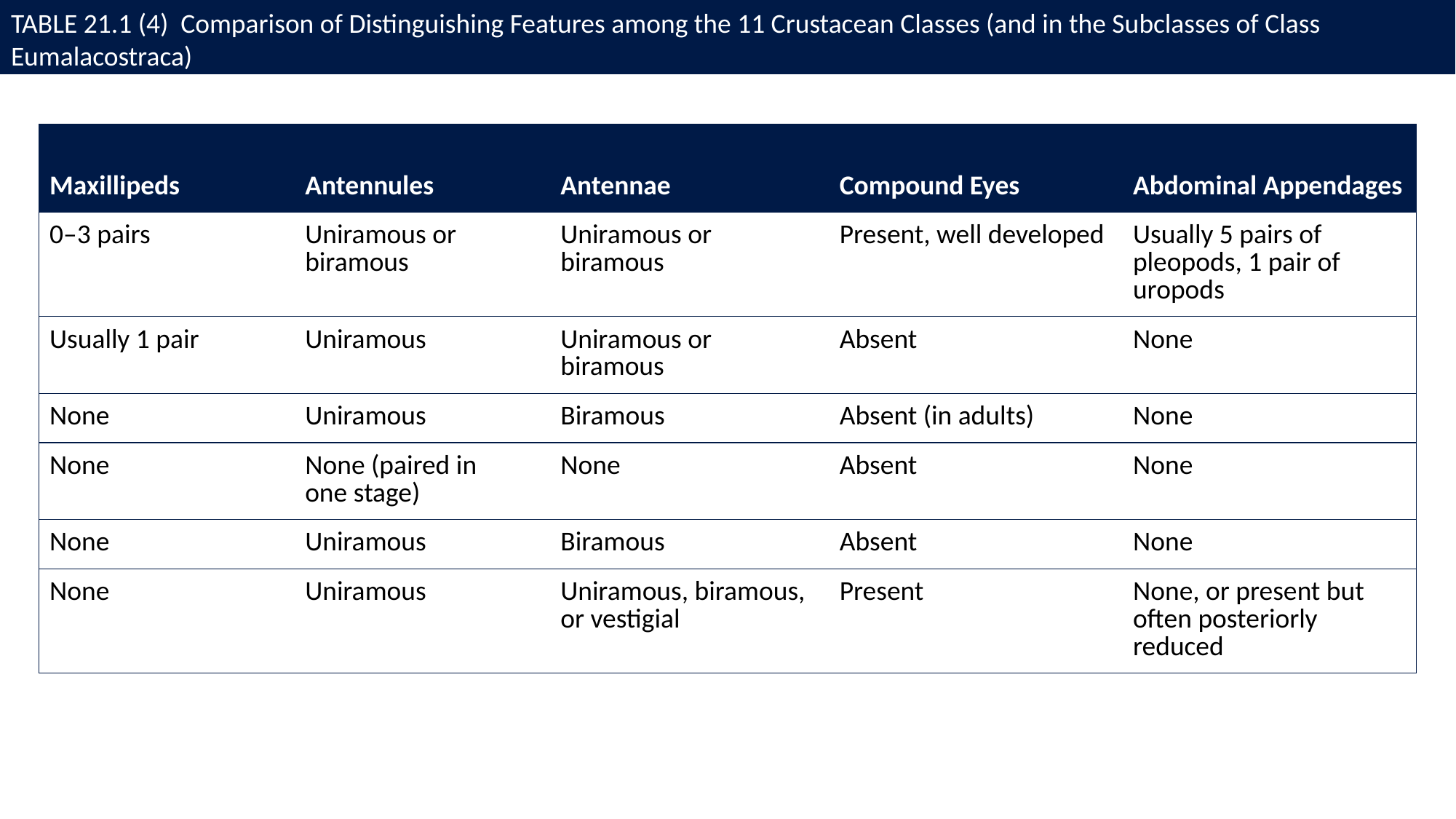

# TABLE 21.1 (4)  Comparison of Distinguishing Features among the 11 Crustacean Classes (and in the Subclasses of Class Eumalacostraca)
| Maxillipeds | Antennules | Antennae | Compound Eyes | Abdominal Appendages |
| --- | --- | --- | --- | --- |
| 0–3 pairs | Uniramous or biramous | Uniramous or biramous | Present, well developed | Usually 5 pairs of pleopods, 1 pair of uropods |
| Usually 1 pair | Uniramous | Uniramous or biramous | Absent | None |
| None | Uniramous | Biramous | Absent (in adults) | None |
| None | None (paired in one stage) | None | Absent | None |
| None | Uniramous | Biramous | Absent | None |
| None | Uniramous | Uniramous, biramous, or vestigial | Present | None, or present but often posteriorly reduced |